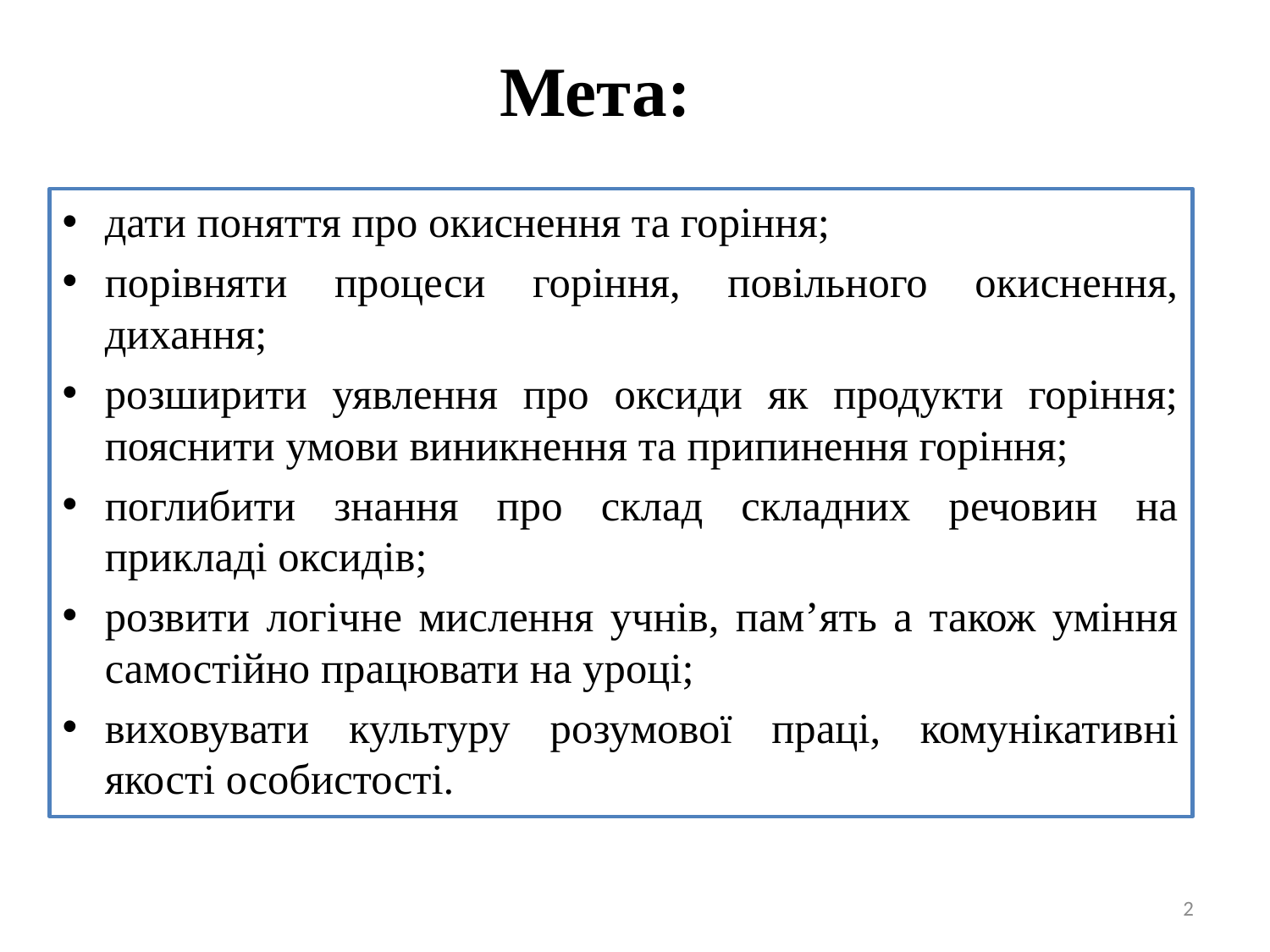

Мета:

дати поняття про окиснення та горіння;
порівняти процеси горіння, повільного окиснення, дихання;
розширити уявлення про оксиди як продукти горіння; пояснити умови виникнення та припинення горіння;
поглибити знання про склад складних речовин на прикладі оксидів;
розвити логічне мислення учнів, пам’ять а також уміння самостійно працювати на уроці;
виховувати культуру розумової праці, комунікативні якості особистості.

2